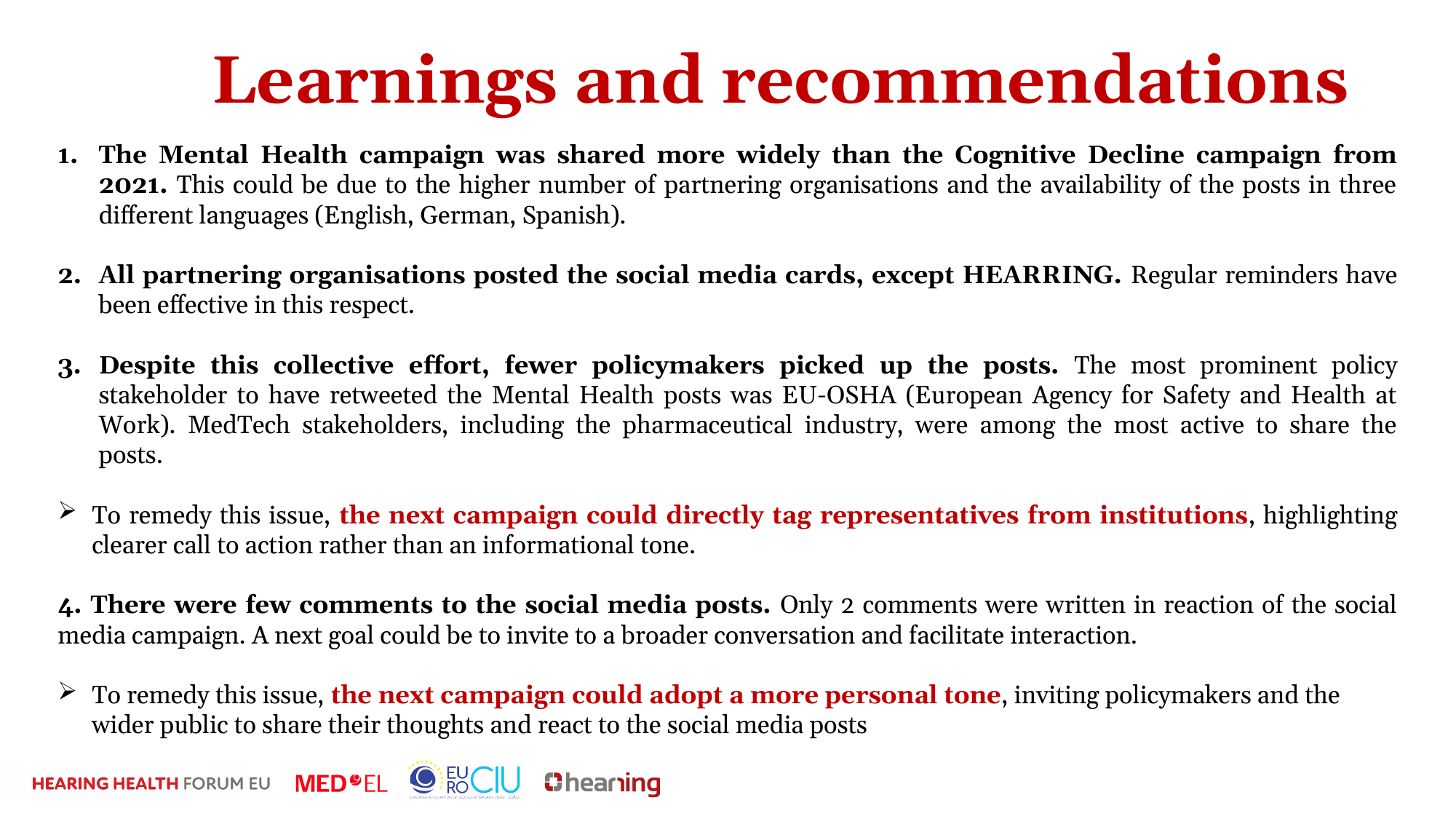

# Learnings and recommendations

The Mental Health campaign was shared more widely than the Cognitive Decline campaign from 2021. This could be due to the higher number of partnering organisations and the availability of the posts in three different languages (English, German, Spanish).

All partnering organisations posted the social media cards, except HEARRING. Regular reminders have been effective in this respect.

Despite this collective effort, fewer policymakers picked up the posts. The most prominent policy stakeholder to have retweeted the Mental Health posts was EU-OSHA (European Agency for Safety and Health at Work). MedTech stakeholders, including the pharmaceutical industry, were among the most active to share the posts.

To remedy this issue, the next campaign could directly tag representatives from institutions, highlighting clearer call to action rather than an informational tone.

4. There were few comments to the social media posts. Only 2 comments were written in reaction of the social media campaign. A next goal could be to invite to a broader conversation and facilitate interaction.

To remedy this issue, the next campaign could adopt a more personal tone, inviting policymakers and the wider public to share their thoughts and react to the social media posts